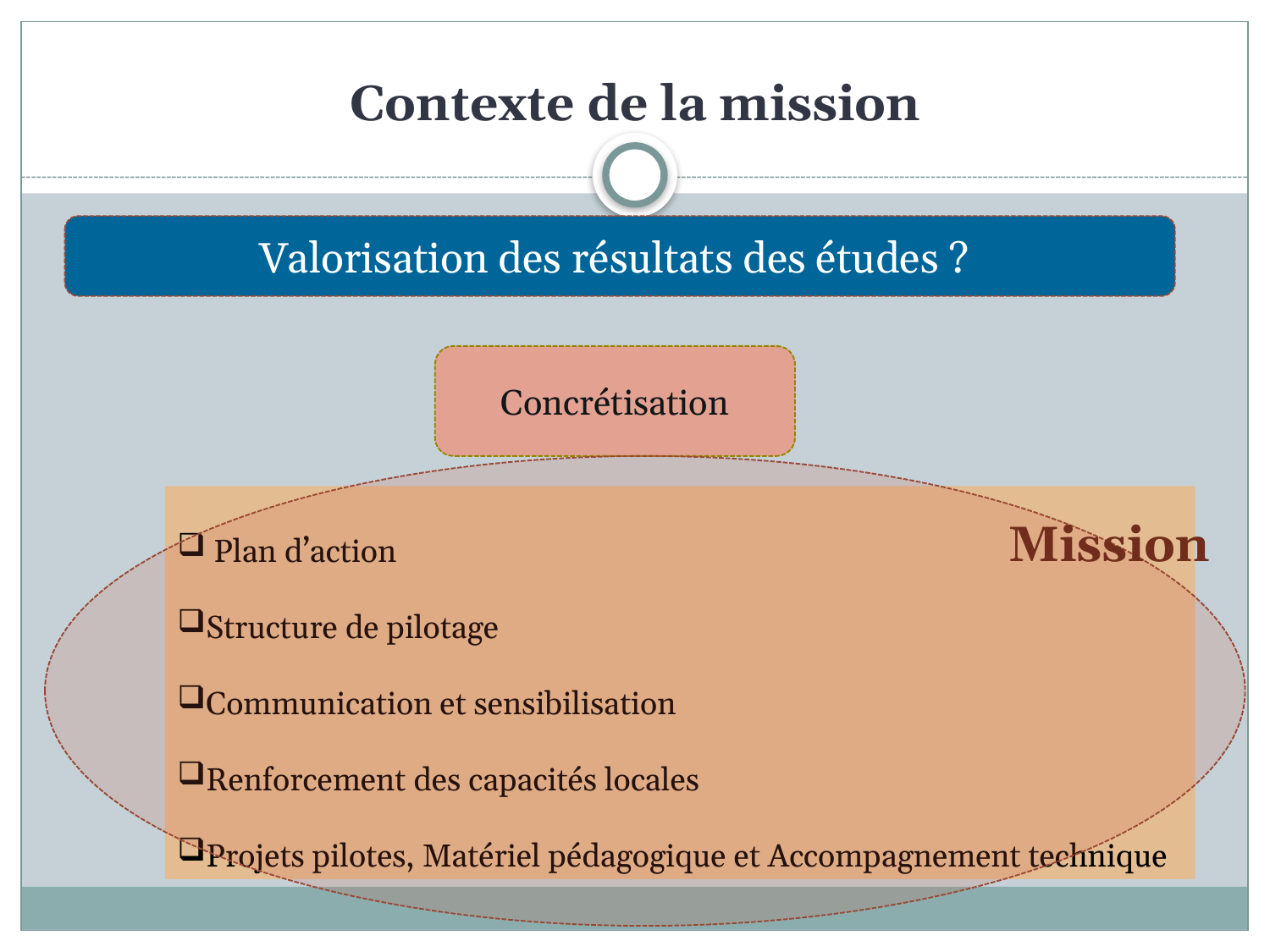

# Contexte de la mission
Valorisation des résultats des études ?

Concrétisation

 Plan d’action
Structure de pilotage
Communication et sensibilisation
Renforcement des capacités locales
Projets pilotes, Matériel pédagogique et Accompagnement technique
Mission